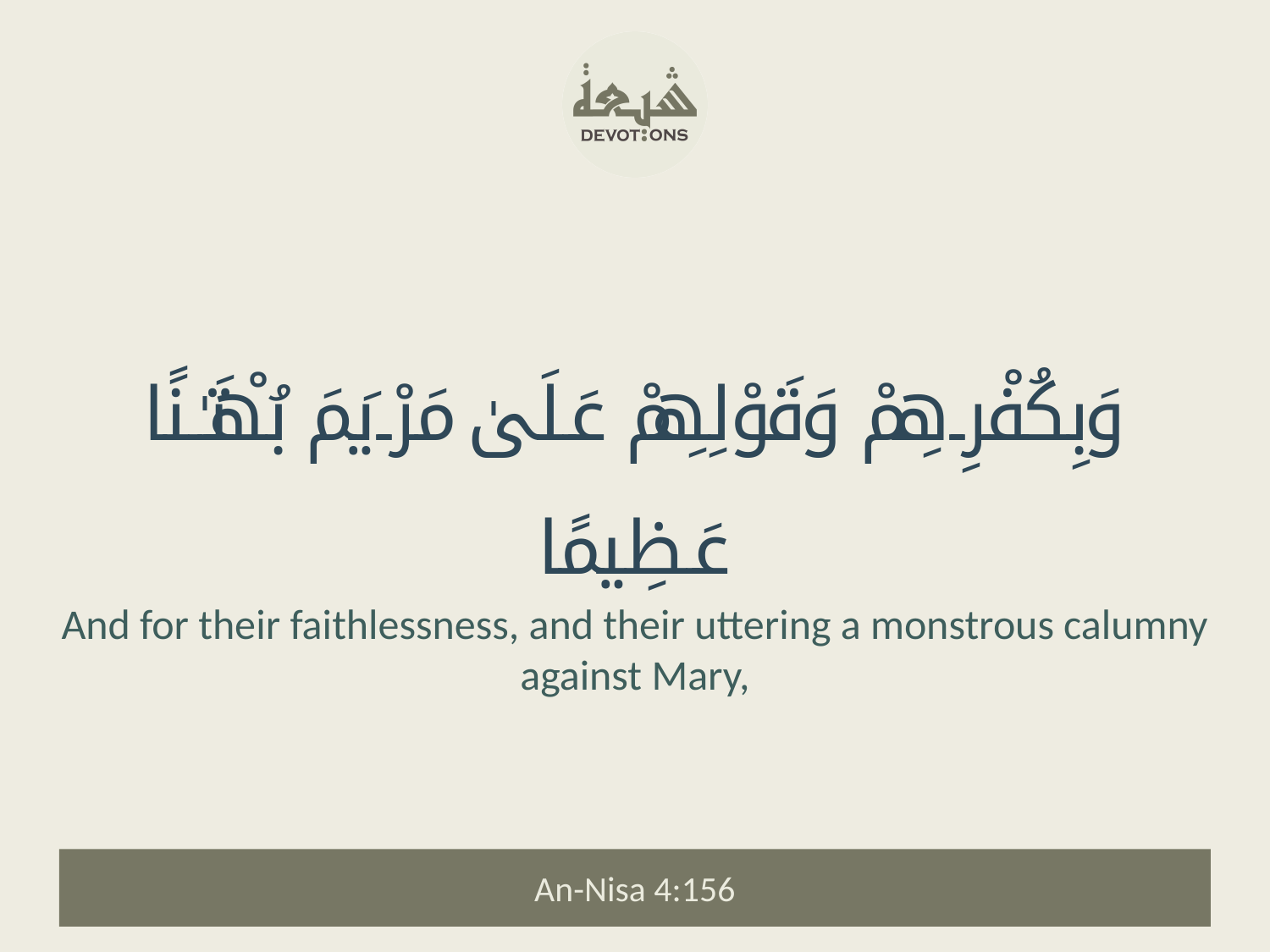

وَبِكُفْرِهِمْ وَقَوْلِهِمْ عَلَىٰ مَرْيَمَ بُهْتَـٰنًا عَظِيمًا
And for their faithlessness, and their uttering a monstrous calumny against Mary,
An-Nisa 4:156